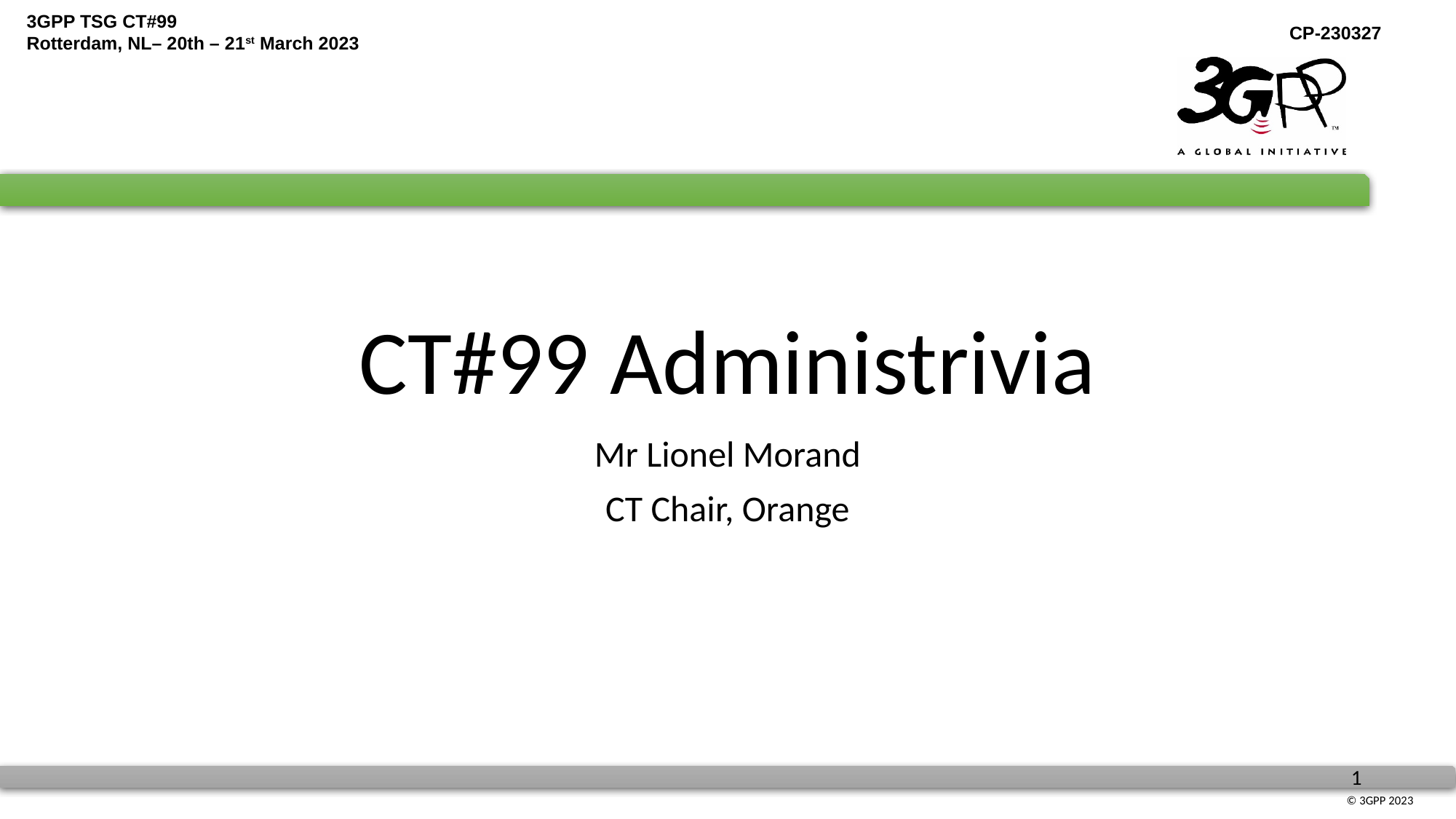

# CT#99 Administrivia
Mr Lionel Morand
CT Chair, Orange